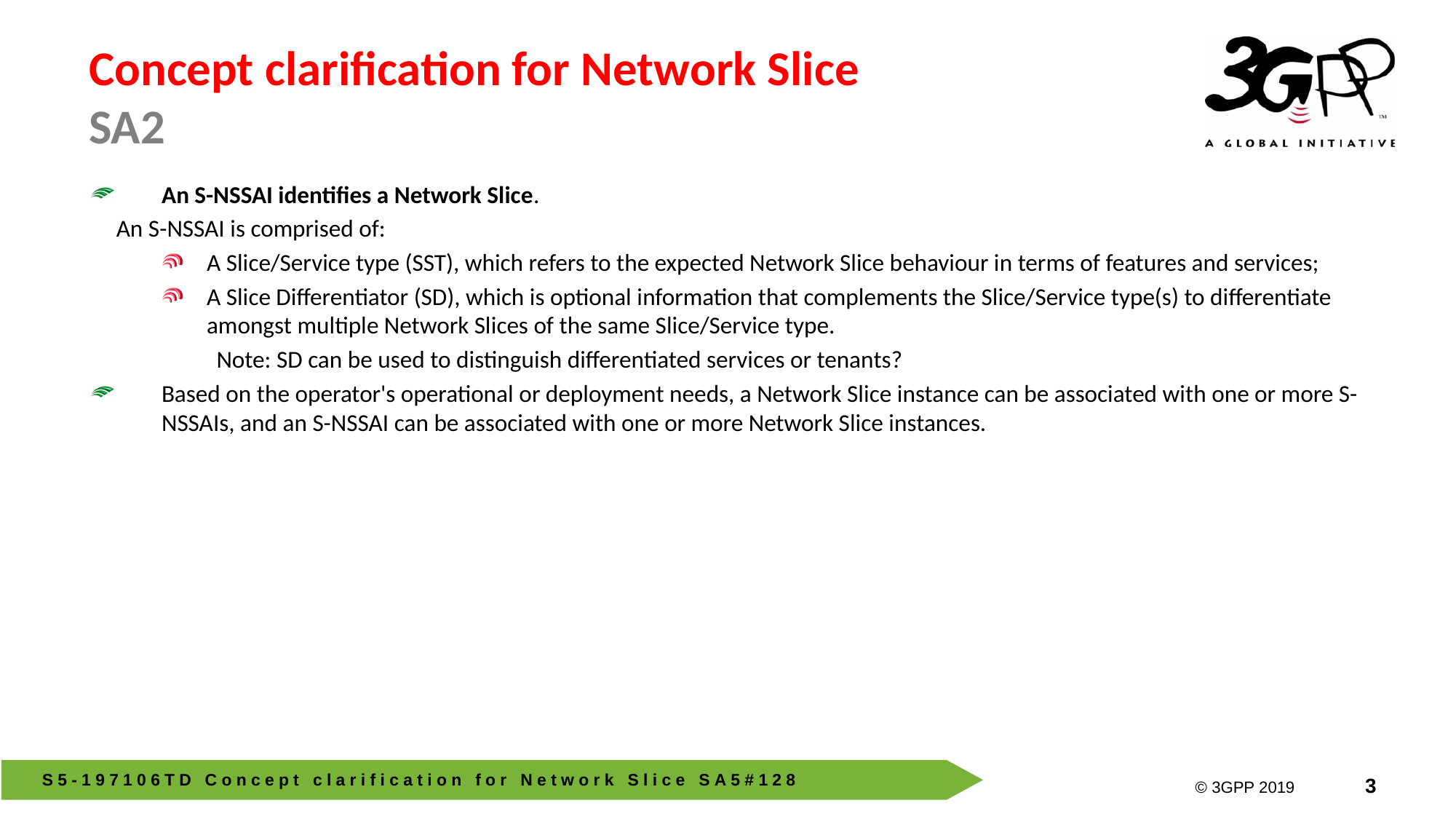

# Concept clarification for Network Slice SA2
An S-NSSAI identifies a Network Slice.
An S-NSSAI is comprised of:
A Slice/Service type (SST), which refers to the expected Network Slice behaviour in terms of features and services;
A Slice Differentiator (SD), which is optional information that complements the Slice/Service type(s) to differentiate amongst multiple Network Slices of the same Slice/Service type.
Note: SD can be used to distinguish differentiated services or tenants?
Based on the operator's operational or deployment needs, a Network Slice instance can be associated with one or more S-NSSAIs, and an S-NSSAI can be associated with one or more Network Slice instances.